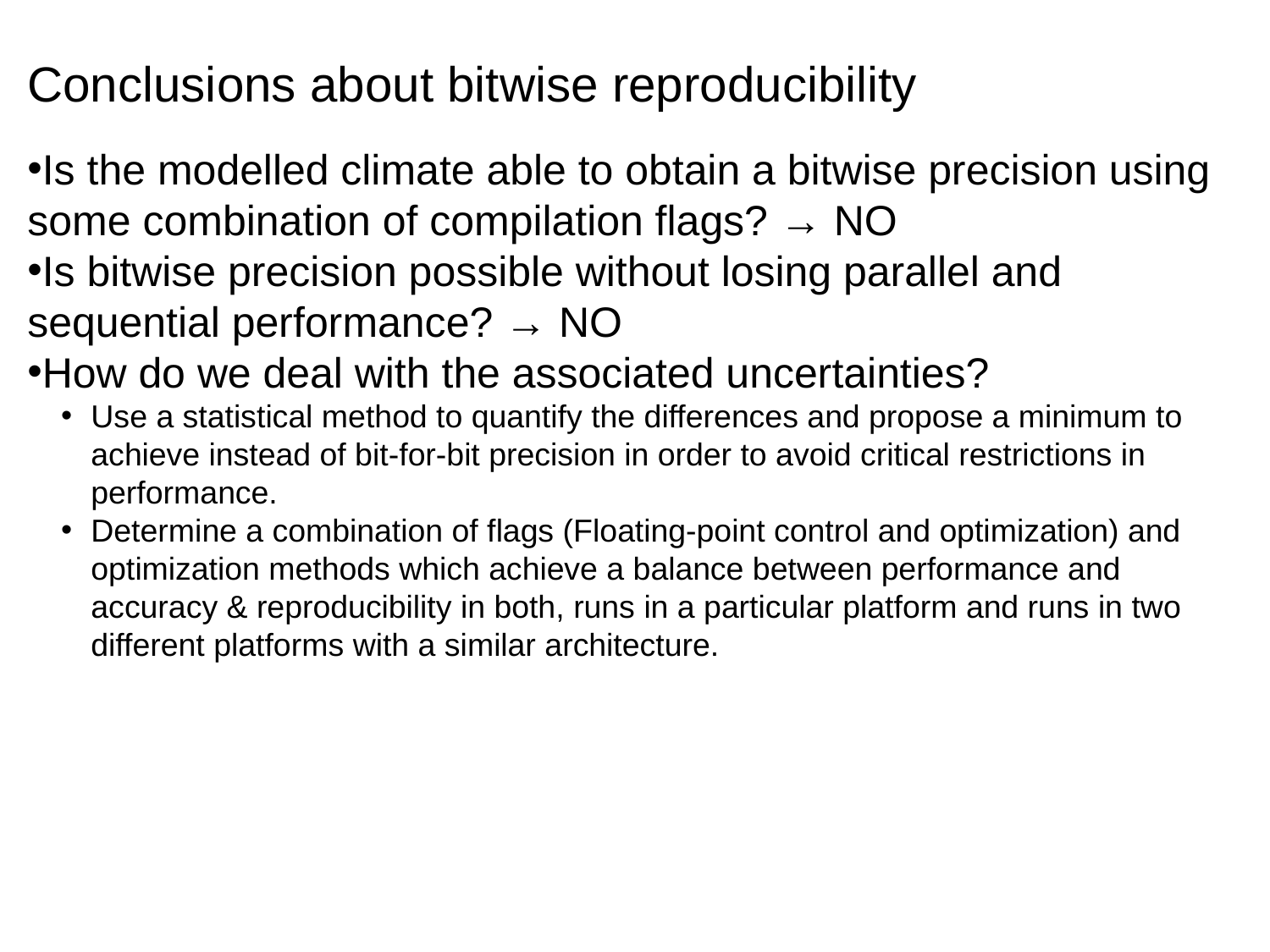

Conclusions about bitwise reproducibility
Is the modelled climate able to obtain a bitwise precision using some combination of compilation flags? → NO
Is bitwise precision possible without losing parallel and sequential performance? → NO
How do we deal with the associated uncertainties?
Use a statistical method to quantify the differences and propose a minimum to achieve instead of bit-for-bit precision in order to avoid critical restrictions in performance.
Determine a combination of flags (Floating-point control and optimization) and optimization methods which achieve a balance between performance and accuracy & reproducibility in both, runs in a particular platform and runs in two different platforms with a similar architecture.